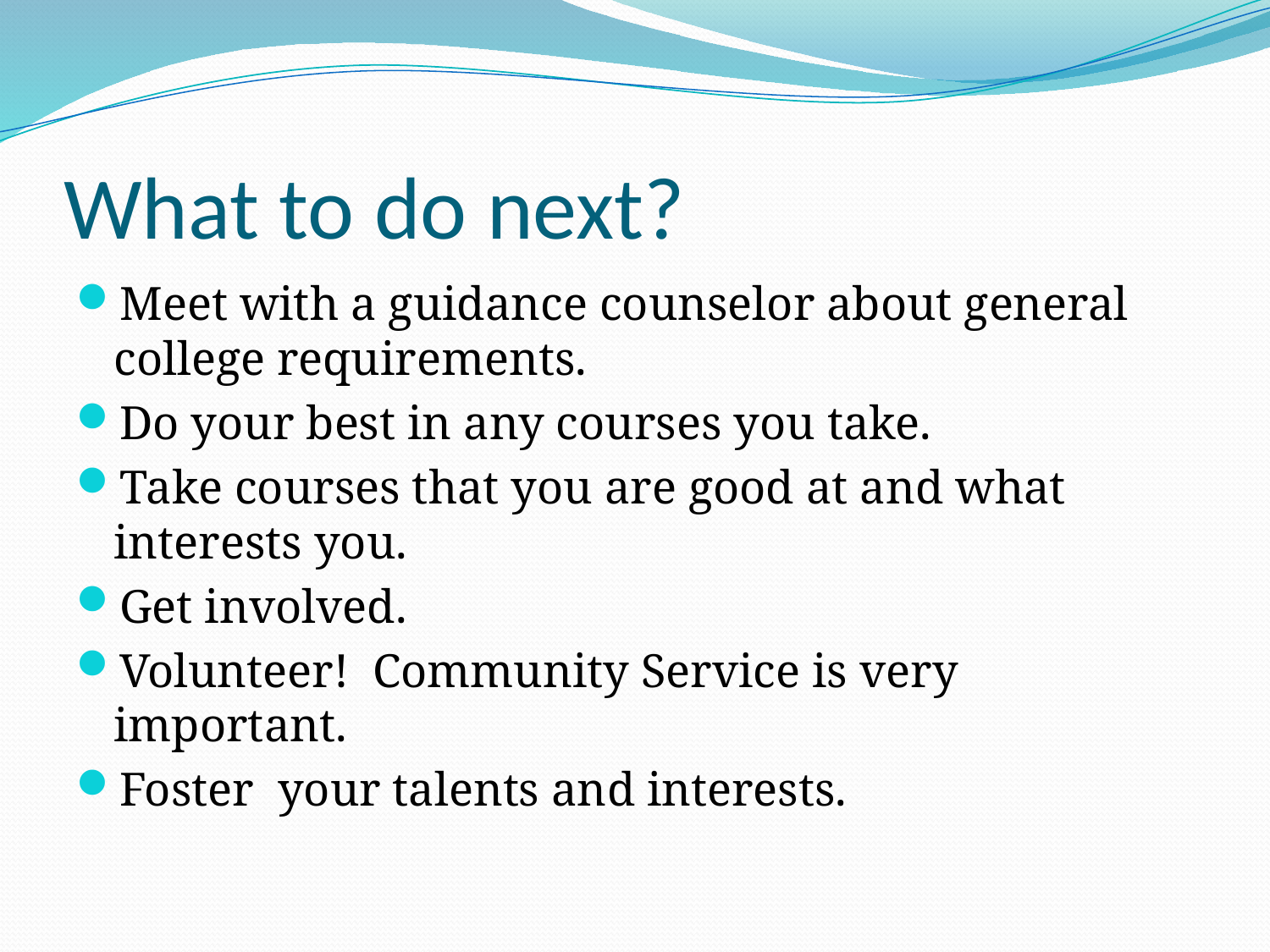

# What to do next?
Meet with a guidance counselor about general college requirements.
Do your best in any courses you take.
Take courses that you are good at and what interests you.
Get involved.
Volunteer!  Community Service is very important.
Foster  your talents and interests.